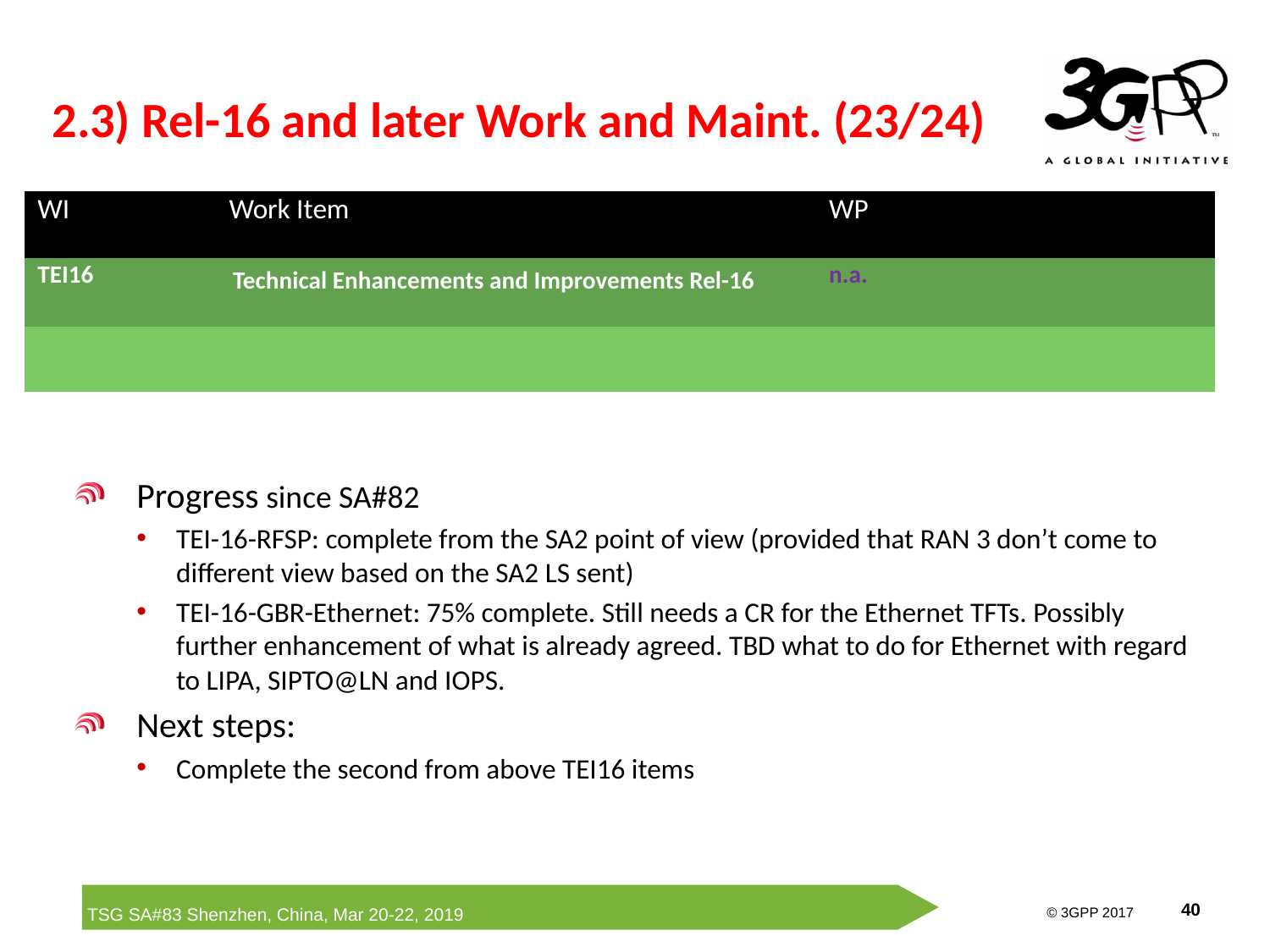

# 2.3) Rel-16 and later Work and Maint. (23/24)
| WI | Work Item | WP |  |  |
| --- | --- | --- | --- | --- |
| TEI16 | Technical Enhancements and Improvements Rel-16 | n.a. |  |  |
|  |  |  |  |  |
Progress since SA#82
TEI-16-RFSP: complete from the SA2 point of view (provided that RAN 3 don’t come to different view based on the SA2 LS sent)
TEI-16-GBR-Ethernet: 75% complete. Still needs a CR for the Ethernet TFTs. Possibly further enhancement of what is already agreed. TBD what to do for Ethernet with regard to LIPA, SIPTO@LN and IOPS.
Next steps:
Complete the second from above TEI16 items